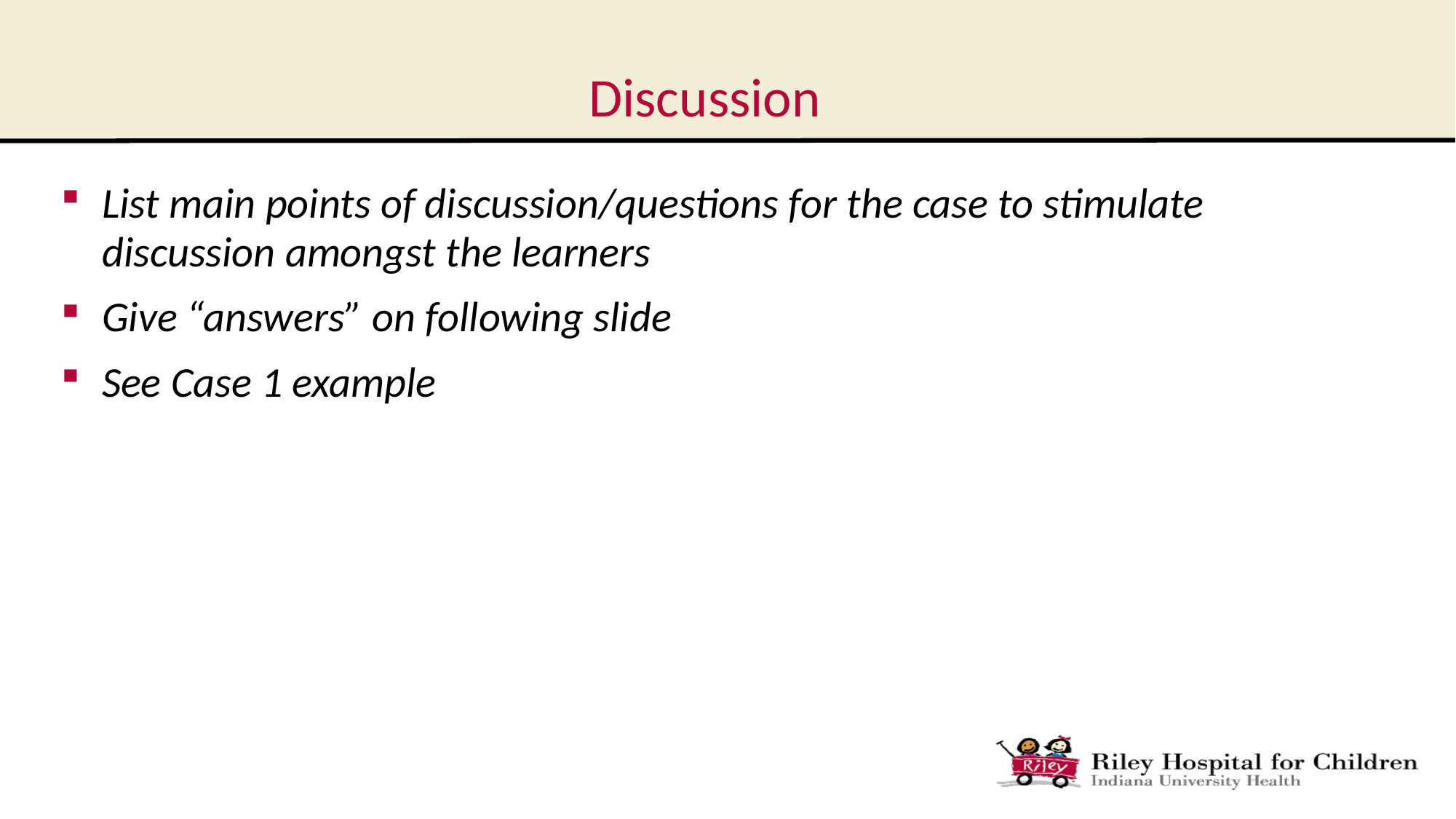

# Discussion
List main points of discussion/questions for the case to stimulate discussion amongst the learners
Give “answers” on following slide
See Case 1 example